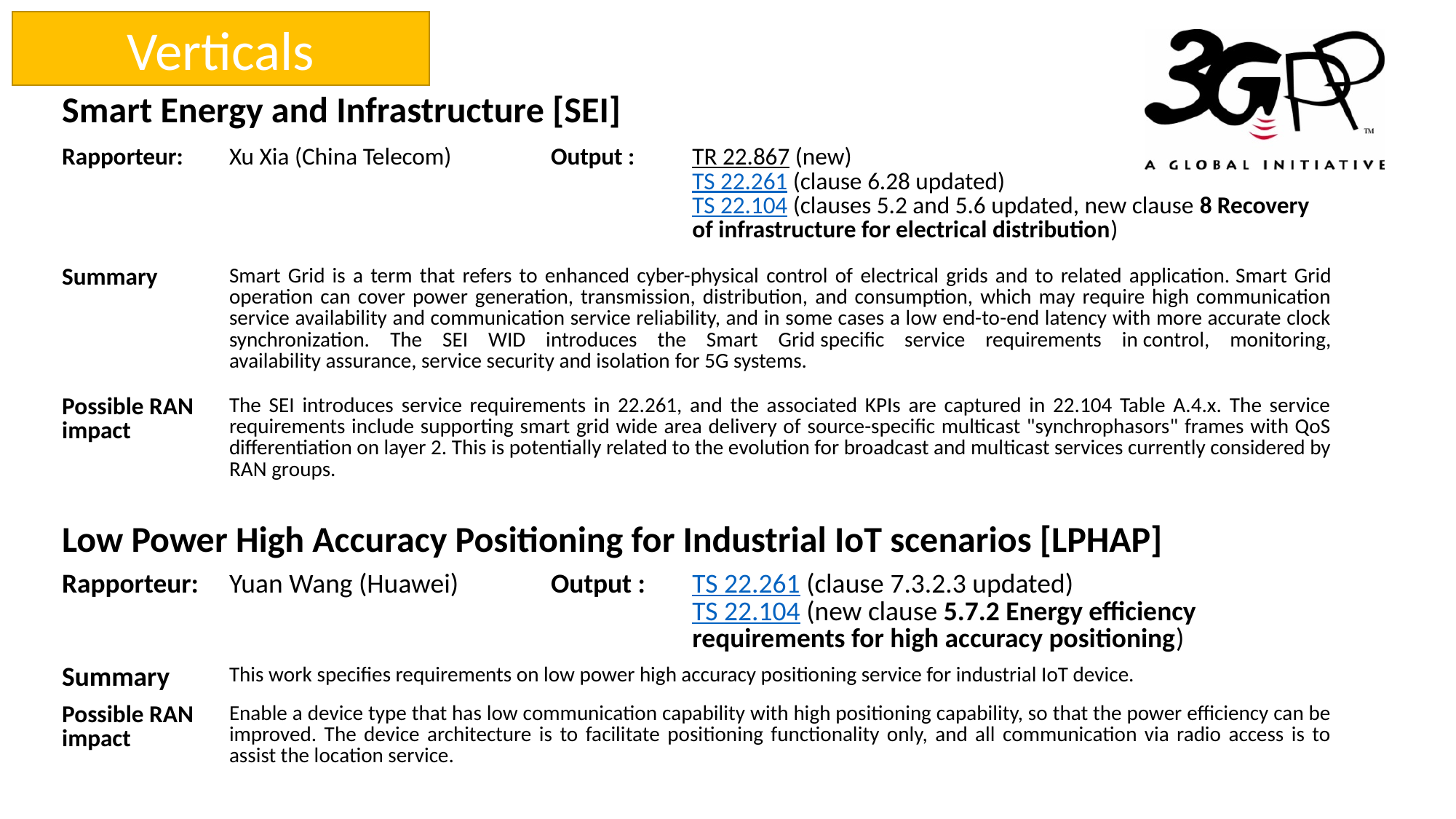

Verticals
| Smart Energy and Infrastructure [SEI] |  |  |  |
| --- | --- | --- | --- |
| Rapporteur: | Xu Xia (China Telecom) | Output : | TR 22.867 (new) TS 22.261 (clause 6.28 updated) TS 22.104 (clauses 5.2 and 5.6 updated, new clause 8 Recovery of infrastructure for electrical distribution) |
| Summary | Smart Grid is a term that refers to enhanced cyber-physical control of electrical grids and to related application. Smart Grid operation can cover power generation, transmission, distribution, and consumption, which may require high communication service availability and communication service reliability, and in some cases a low end-to-end latency with more accurate clock synchronization. The SEI WID introduces the Smart Grid specific service requirements in control, monitoring, availability assurance, service security and isolation for 5G systems. |  |  |
| Possible RAN impact | The SEI introduces service requirements in 22.261, and the associated KPIs are captured in 22.104 Table A.4.x. The service requirements include supporting smart grid wide area delivery of source-specific multicast "synchrophasors" frames with QoS differentiation on layer 2. This is potentially related to the evolution for broadcast and multicast services currently considered by RAN groups. |  |  |
| Low Power High Accuracy Positioning for Industrial IoT scenarios [LPHAP] |  |  |  |
| --- | --- | --- | --- |
| Rapporteur: | Yuan Wang (Huawei) | Output : | TS 22.261 (clause 7.3.2.3 updated) TS 22.104 (new clause 5.7.2 Energy efficiency requirements for high accuracy positioning) |
| Summary | This work specifies requirements on low power high accuracy positioning service for industrial IoT device. |  |  |
| Possible RAN impact | Enable a device type that has low communication capability with high positioning capability, so that the power efficiency can be improved. The device architecture is to facilitate positioning functionality only, and all communication via radio access is to assist the location service. |  |  |